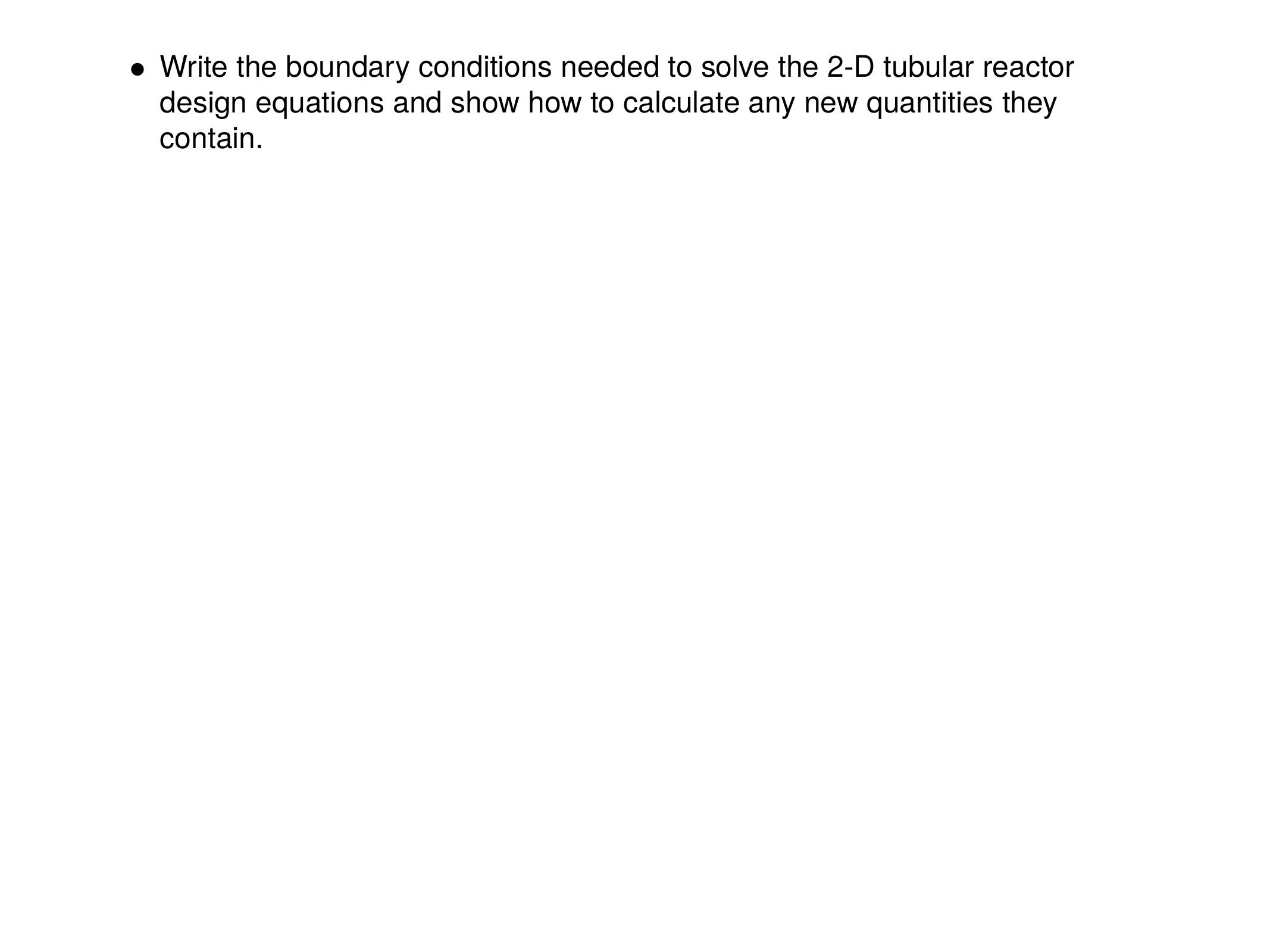

Write the boundary conditions needed to solve the 2-D tubular reactor design equations and show how to calculate any new quantities they contain.